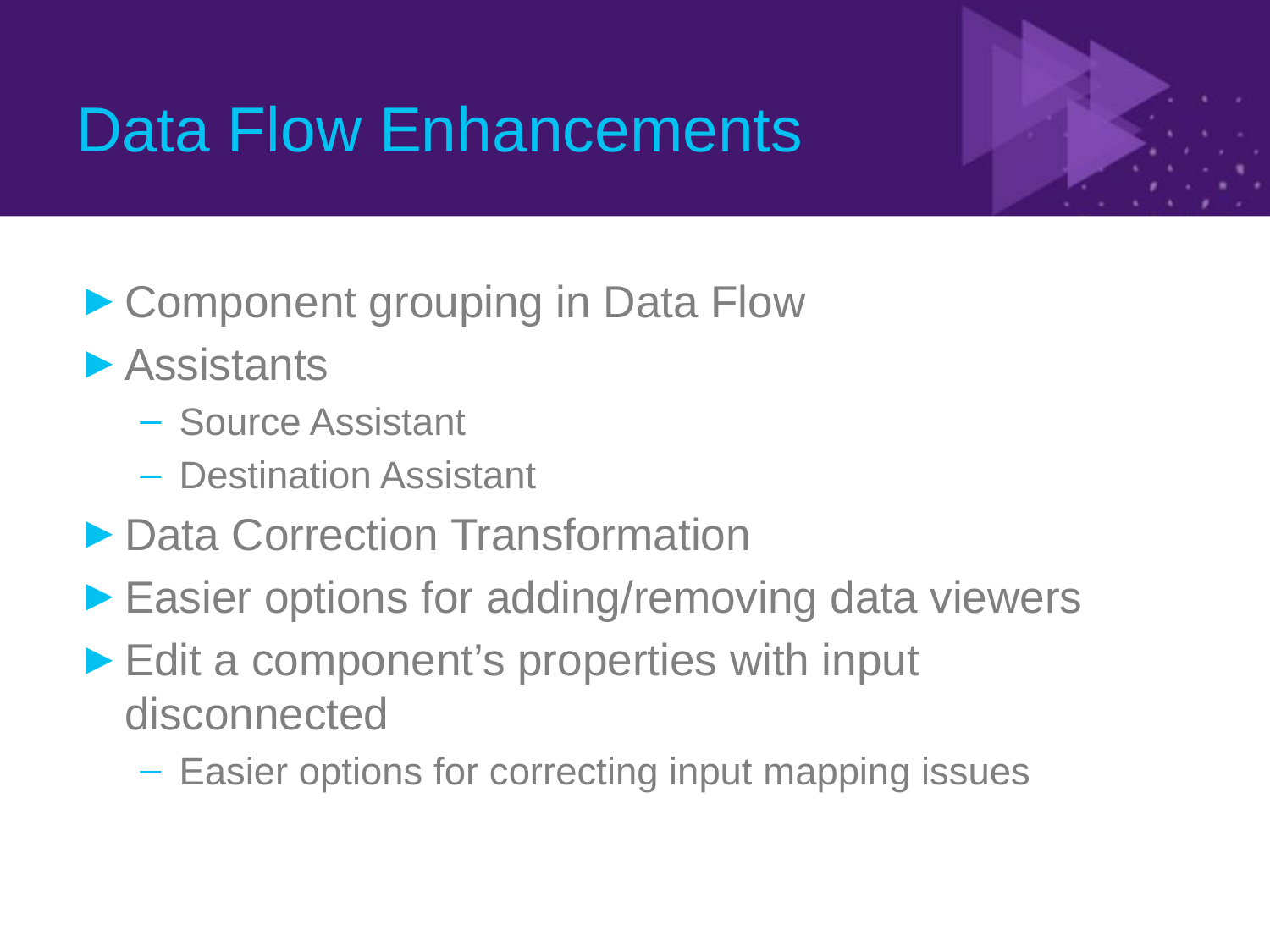

# Data Flow Enhancements
Component grouping in Data Flow
Assistants
Source Assistant
Destination Assistant
Data Correction Transformation
Easier options for adding/removing data viewers
Edit a component’s properties with input disconnected
Easier options for correcting input mapping issues